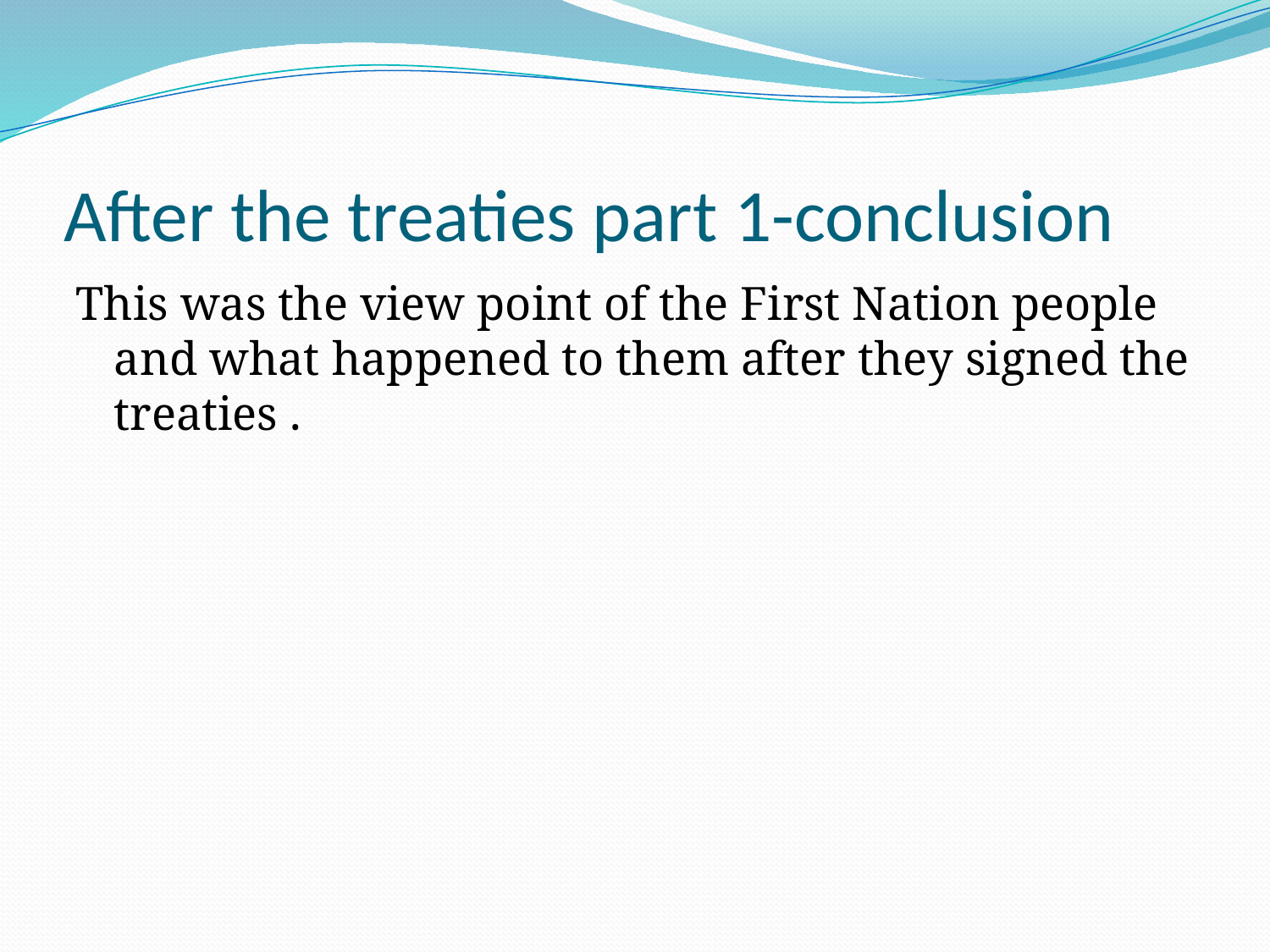

# After the treaties part 1-conclusion
This was the view point of the First Nation people and what happened to them after they signed the treaties .